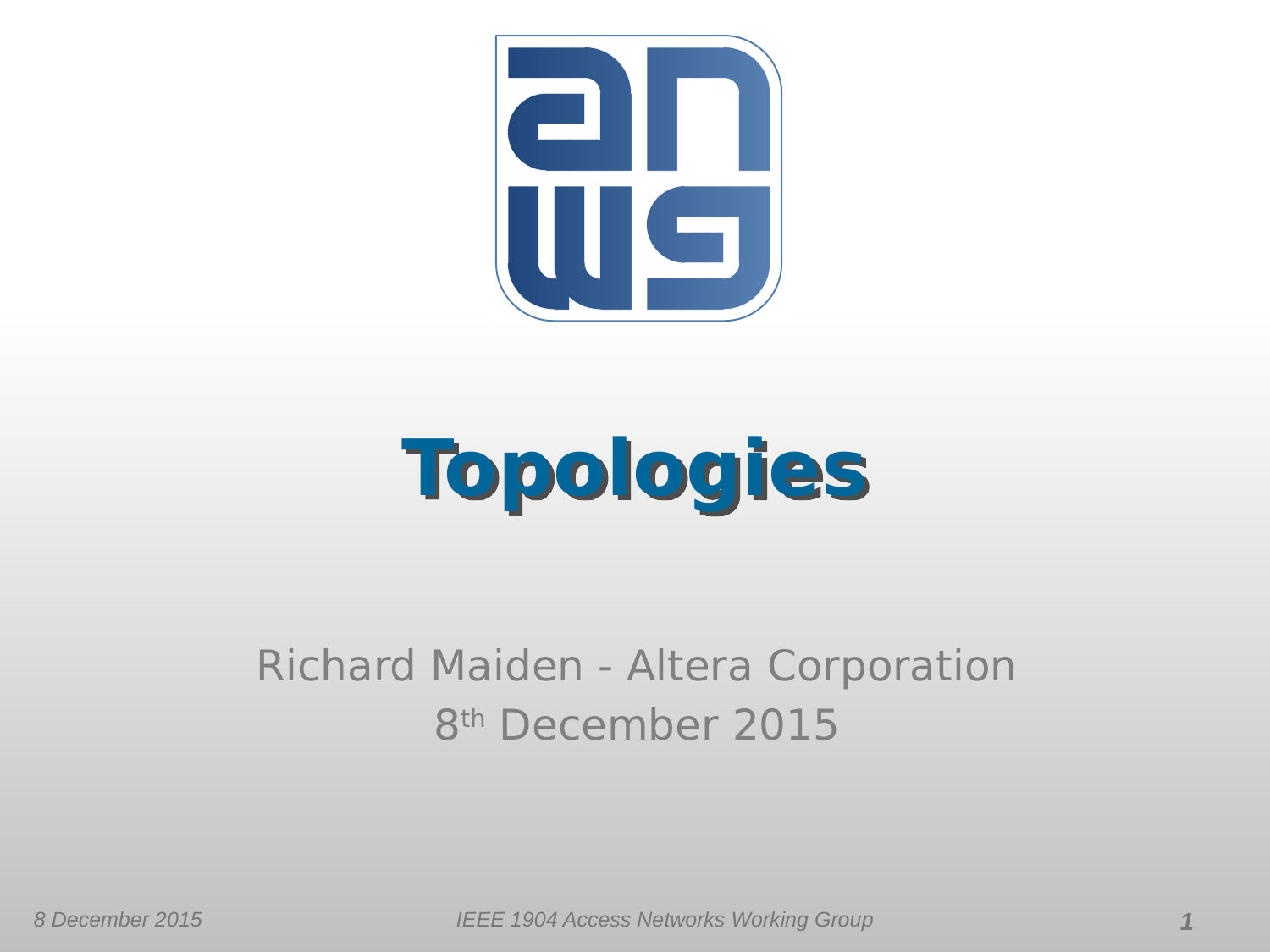

# Topologies
Richard Maiden - Altera Corporation
8th December 2015
8 December 2015
IEEE 1904 Access Networks Working Group
1